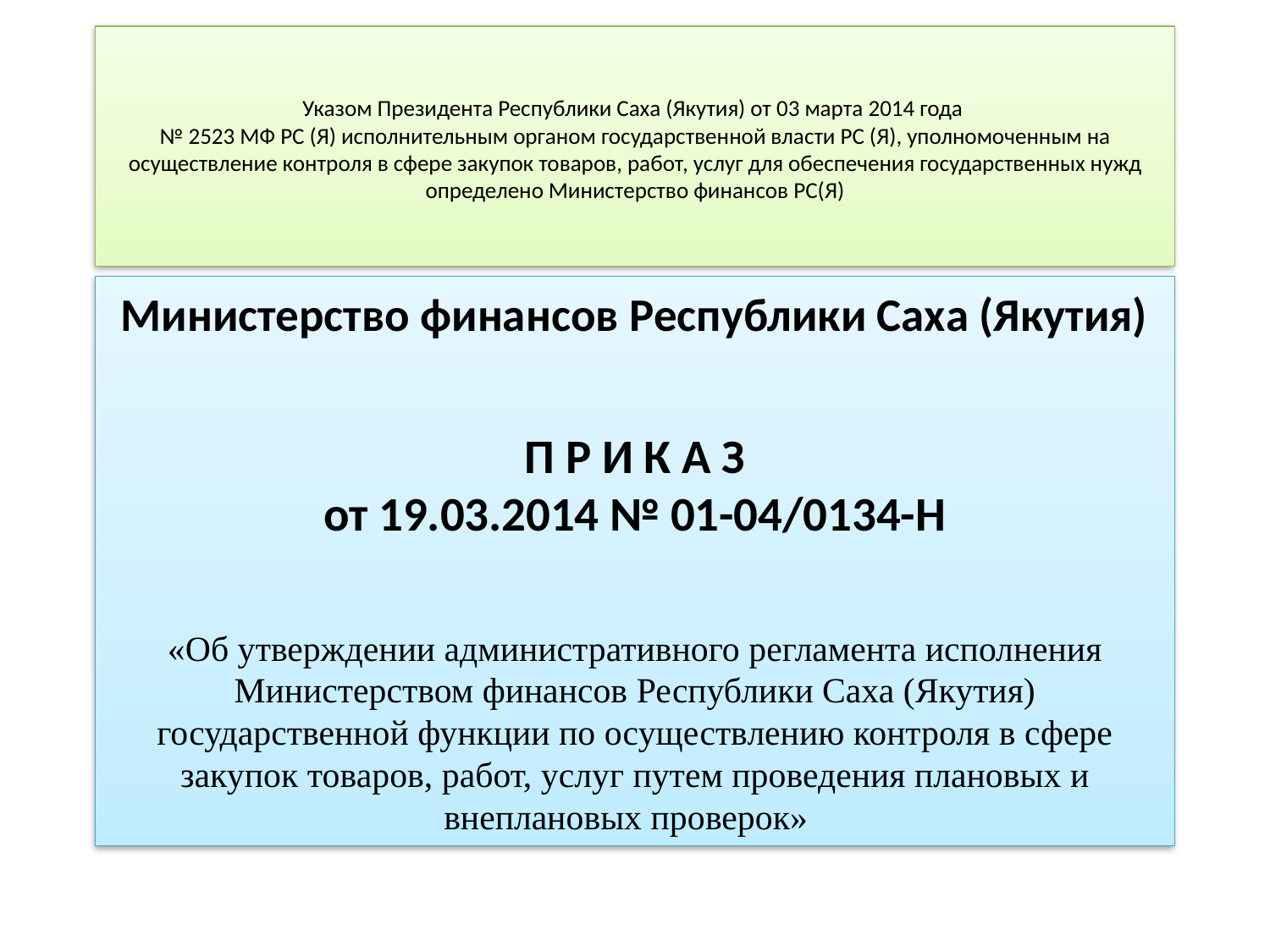

# Указом Президента Республики Саха (Якутия) от 03 марта 2014 года № 2523 МФ РС (Я) исполнительным органом государственной власти РС (Я), уполномоченным на осуществление контроля в сфере закупок товаров, работ, услуг для обеспечения государственных нужд определено Министерство финансов РС(Я)
Министерство финансов Республики Саха (Якутия)
П Р И К А З
от 19.03.2014 № 01-04/0134-Н
«Об утверждении административного регламента исполнения Министерством финансов Республики Саха (Якутия) государственной функции по осуществлению контроля в сфере закупок товаров, работ, услуг путем проведения плановых и внеплановых проверок»